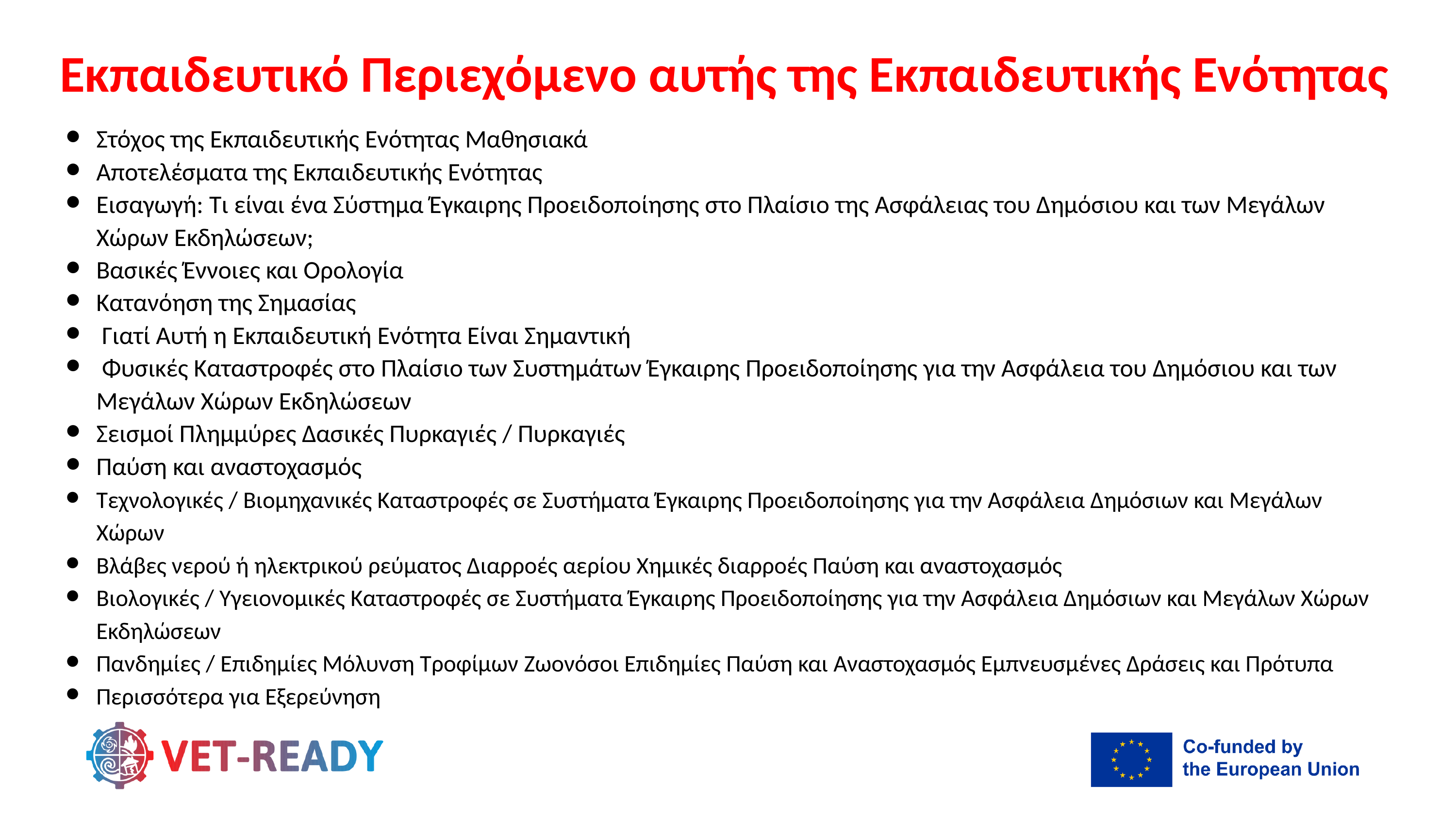

Εκπαιδευτικό Περιεχόμενο αυτής της Εκπαιδευτικής Ενότητας
Στόχος της Εκπαιδευτικής Ενότητας Μαθησιακά
Αποτελέσματα της Εκπαιδευτικής Ενότητας
Εισαγωγή: Τι είναι ένα Σύστημα Έγκαιρης Προειδοποίησης στο Πλαίσιο της Ασφάλειας του Δημόσιου και των Μεγάλων Χώρων Εκδηλώσεων;
Βασικές Έννοιες και Ορολογία
Κατανόηση της Σημασίας
 Γιατί Αυτή η Εκπαιδευτική Ενότητα Είναι Σημαντική
 Φυσικές Καταστροφές στο Πλαίσιο των Συστημάτων Έγκαιρης Προειδοποίησης για την Ασφάλεια του Δημόσιου και των Μεγάλων Χώρων Εκδηλώσεων
Σεισμοί Πλημμύρες Δασικές Πυρκαγιές / Πυρκαγιές
Παύση και αναστοχασμός
Τεχνολογικές / Βιομηχανικές Καταστροφές σε Συστήματα Έγκαιρης Προειδοποίησης για την Ασφάλεια Δημόσιων και Μεγάλων Χώρων
Βλάβες νερού ή ηλεκτρικού ρεύματος Διαρροές αερίου Χημικές διαρροές Παύση και αναστοχασμός
Βιολογικές / Υγειονομικές Καταστροφές σε Συστήματα Έγκαιρης Προειδοποίησης για την Ασφάλεια Δημόσιων και Μεγάλων Χώρων Εκδηλώσεων
Πανδημίες / Επιδημίες Μόλυνση Τροφίμων Ζωονόσοι Επιδημίες Παύση και Αναστοχασμός Εμπνευσμένες Δράσεις και Πρότυπα
Περισσότερα για Εξερεύνηση